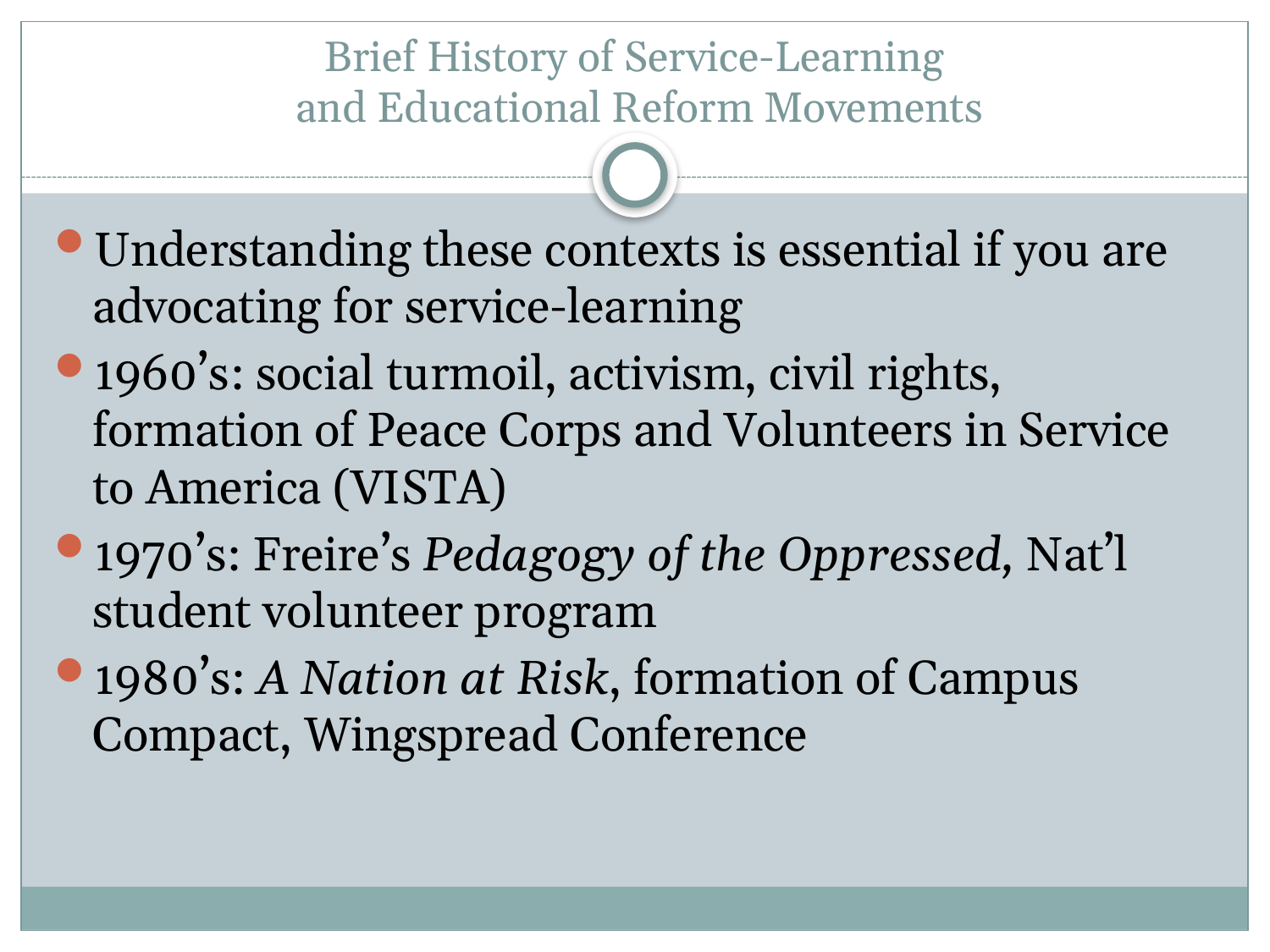

# Brief History of Service-Learning and Educational Reform Movements
Understanding these contexts is essential if you are advocating for service-learning
1960’s: social turmoil, activism, civil rights, formation of Peace Corps and Volunteers in Service to America (VISTA)
1970’s: Freire’s Pedagogy of the Oppressed, Nat’l student volunteer program
1980’s: A Nation at Risk, formation of Campus Compact, Wingspread Conference